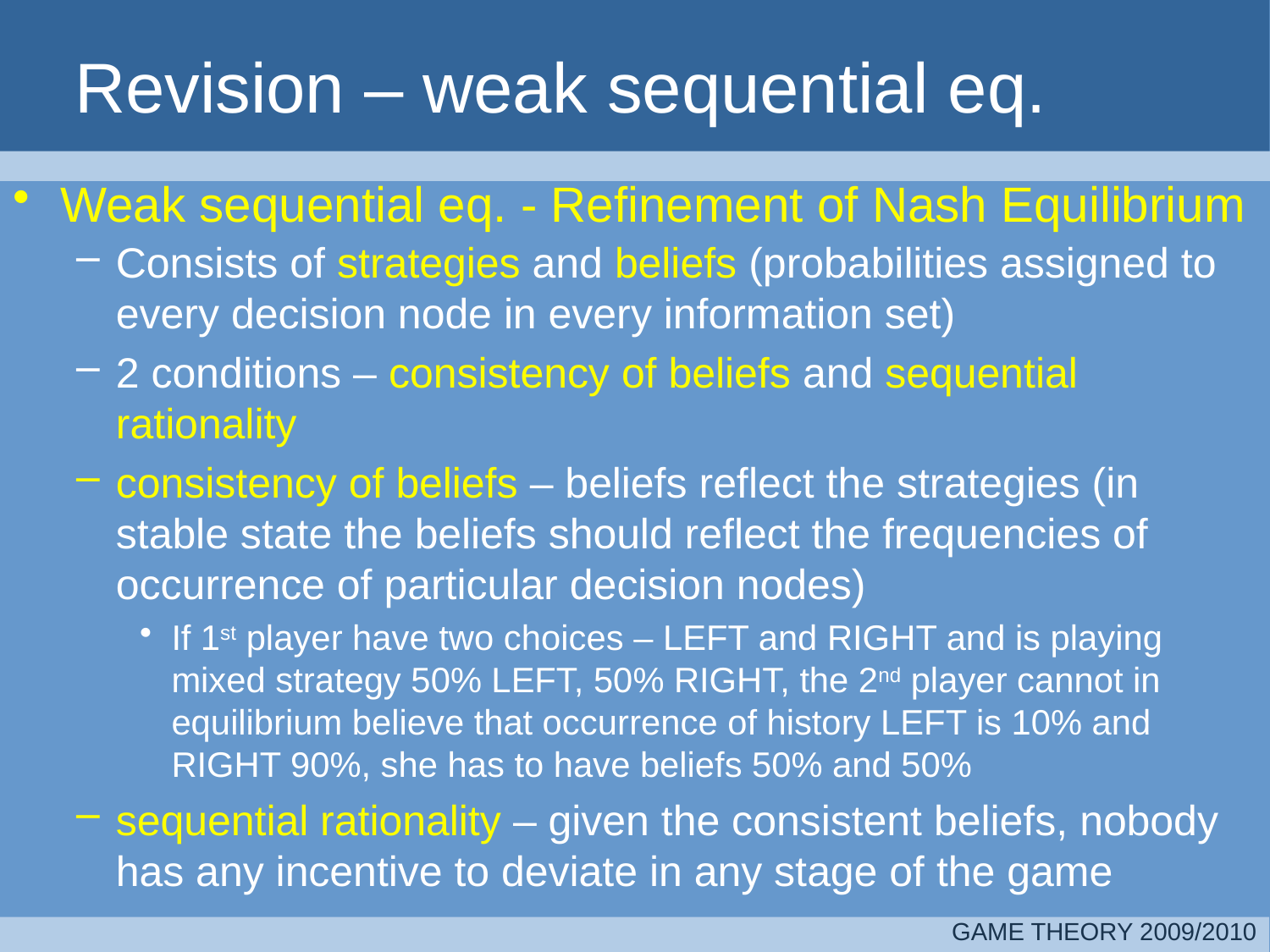

Revision – weak sequential eq.
Weak sequential eq. - Refinement of Nash Equilibrium
Consists of strategies and beliefs (probabilities assigned to every decision node in every information set)
2 conditions – consistency of beliefs and sequential rationality
consistency of beliefs – beliefs reflect the strategies (in stable state the beliefs should reflect the frequencies of occurrence of particular decision nodes)
If 1st player have two choices – LEFT and RIGHT and is playing mixed strategy 50% LEFT, 50% RIGHT, the 2nd player cannot in equilibrium believe that occurrence of history LEFT is 10% and RIGHT 90%, she has to have beliefs 50% and 50%
sequential rationality – given the consistent beliefs, nobody has any incentive to deviate in any stage of the game
GAME THEORY 2009/2010